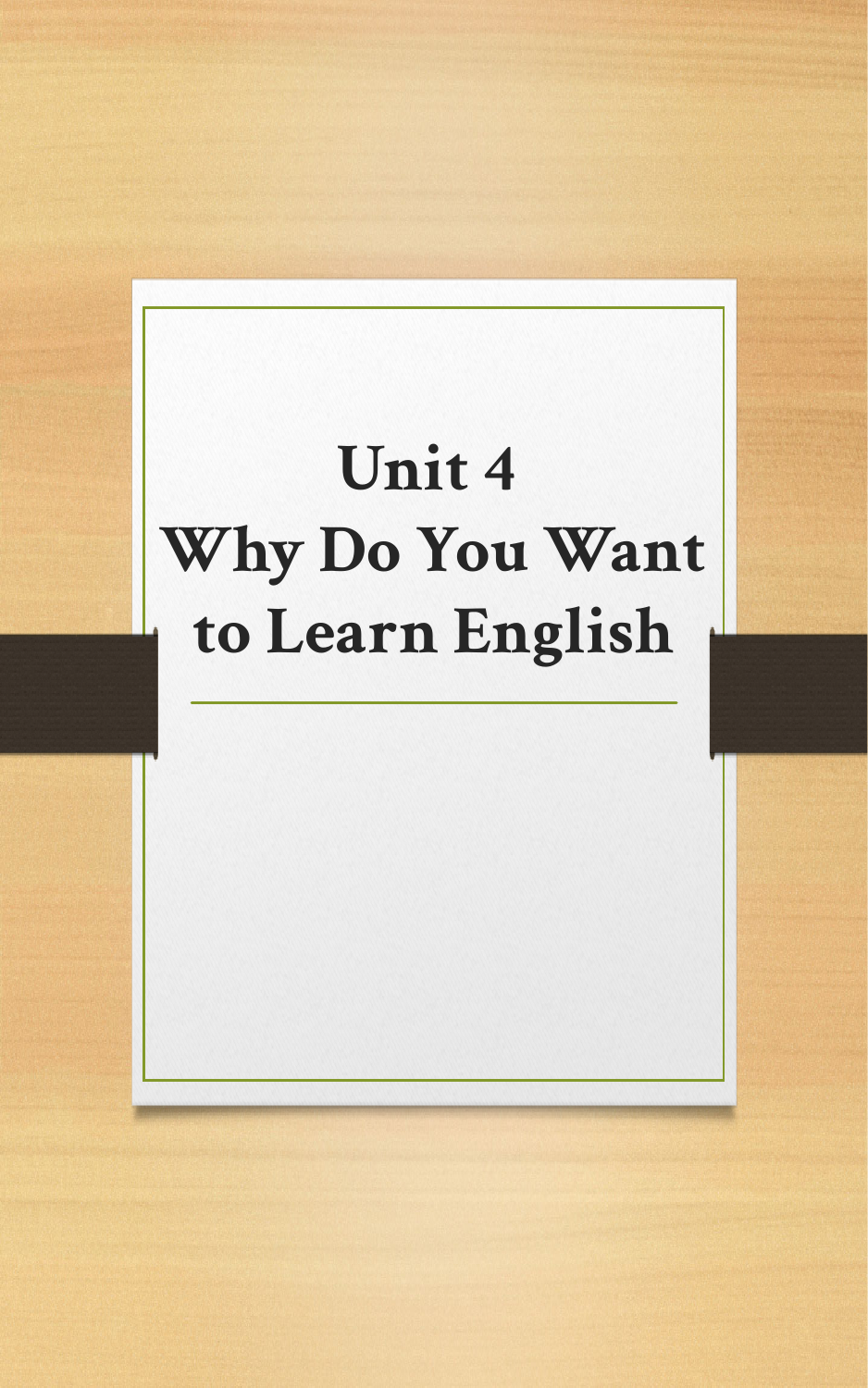

# Unit 4 Why Do You Want to Learn English